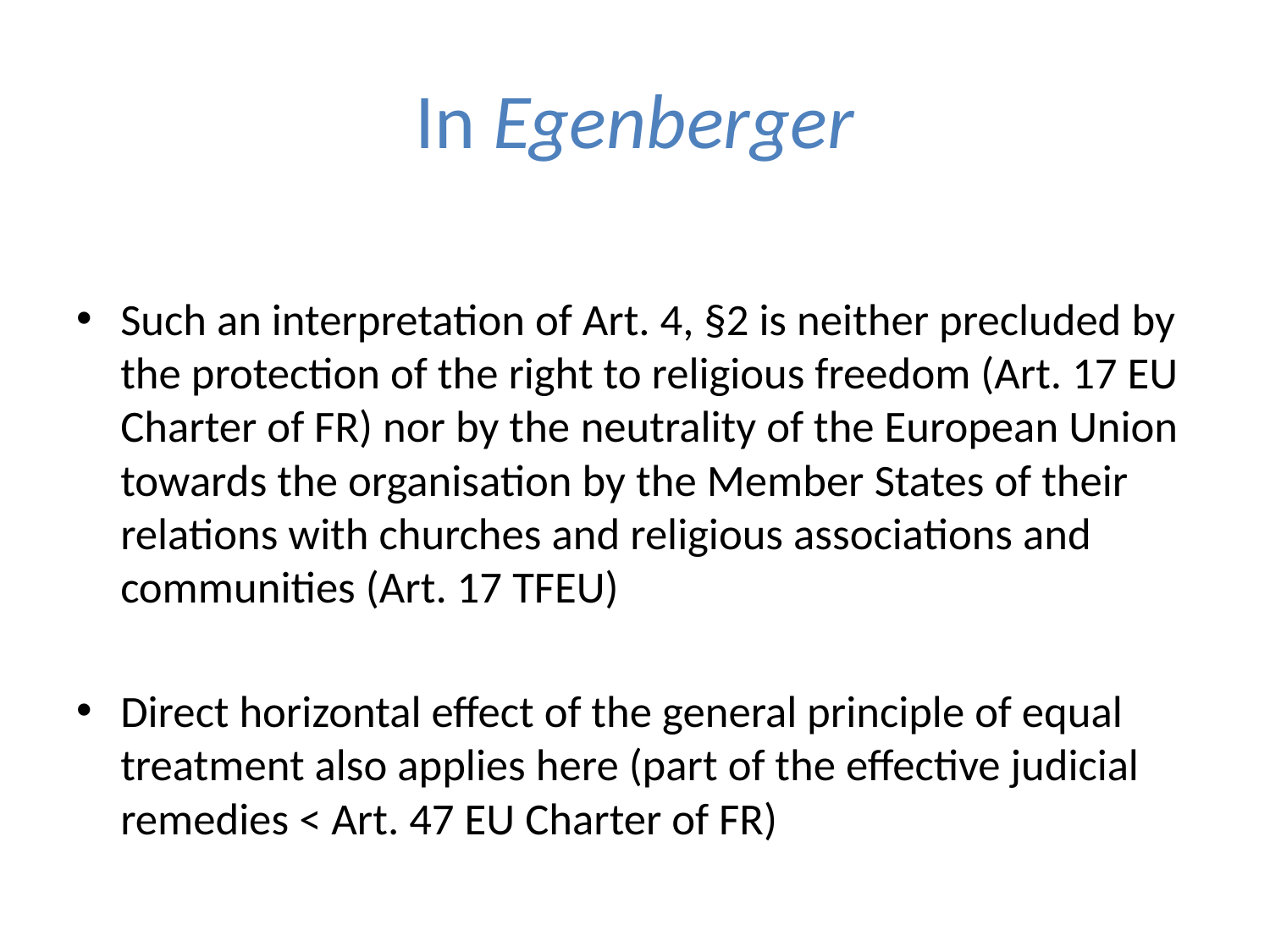

# In Egenberger

Such an interpretation of Art. 4, §2 is neither precluded by the protection of the right to religious freedom (Art. 17 EU Charter of FR) nor by the neutrality of the European Union towards the organisation by the Member States of their relations with churches and religious associations and communities (Art. 17 TFEU)

Direct horizontal effect of the general principle of equal treatment also applies here (part of the effective judicial remedies < Art. 47 EU Charter of FR)